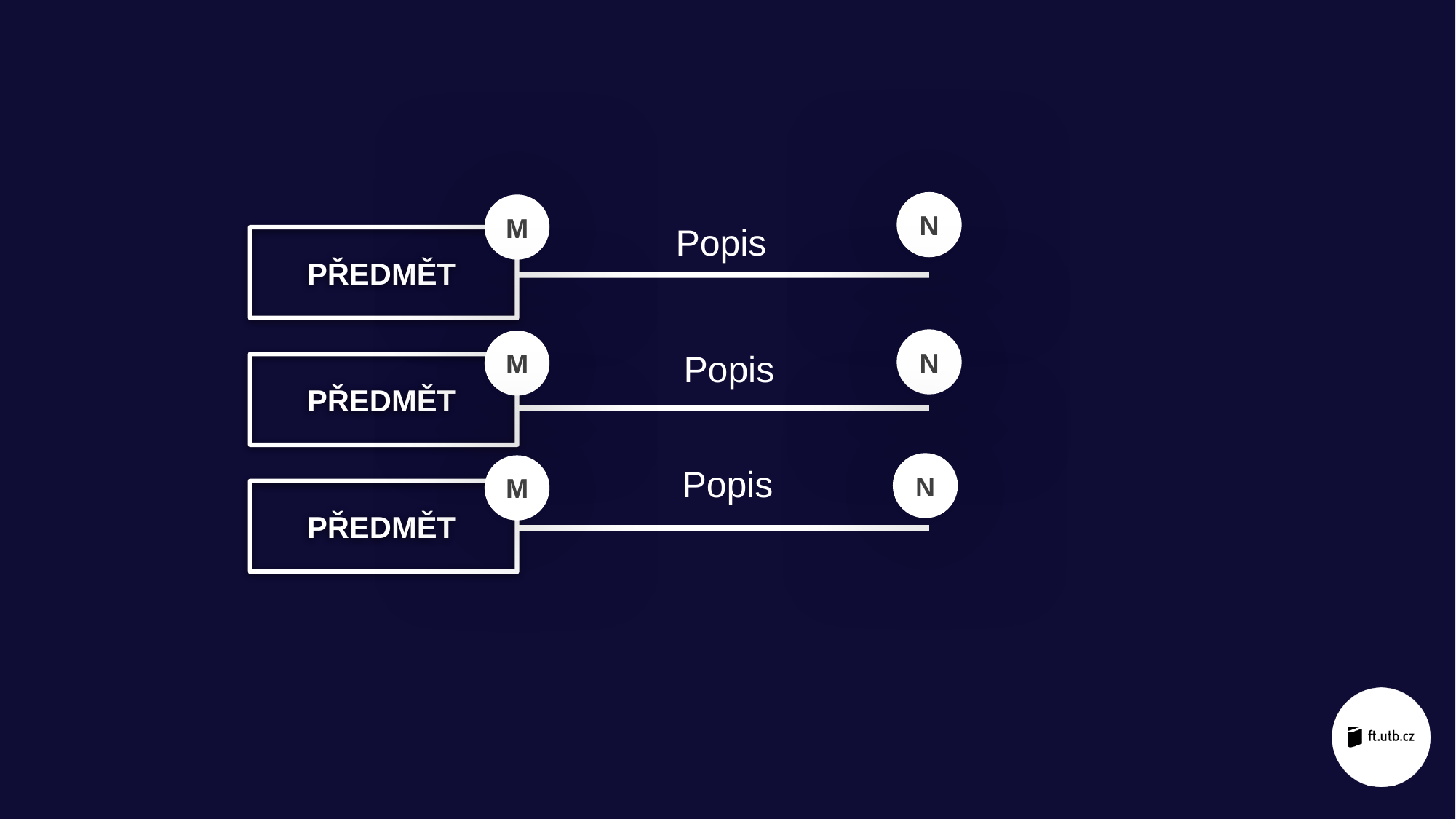

N
M
Popis

PŘEDMĚT

N
M
Popis

PŘEDMĚT

N
M
Popis

PŘEDMĚT